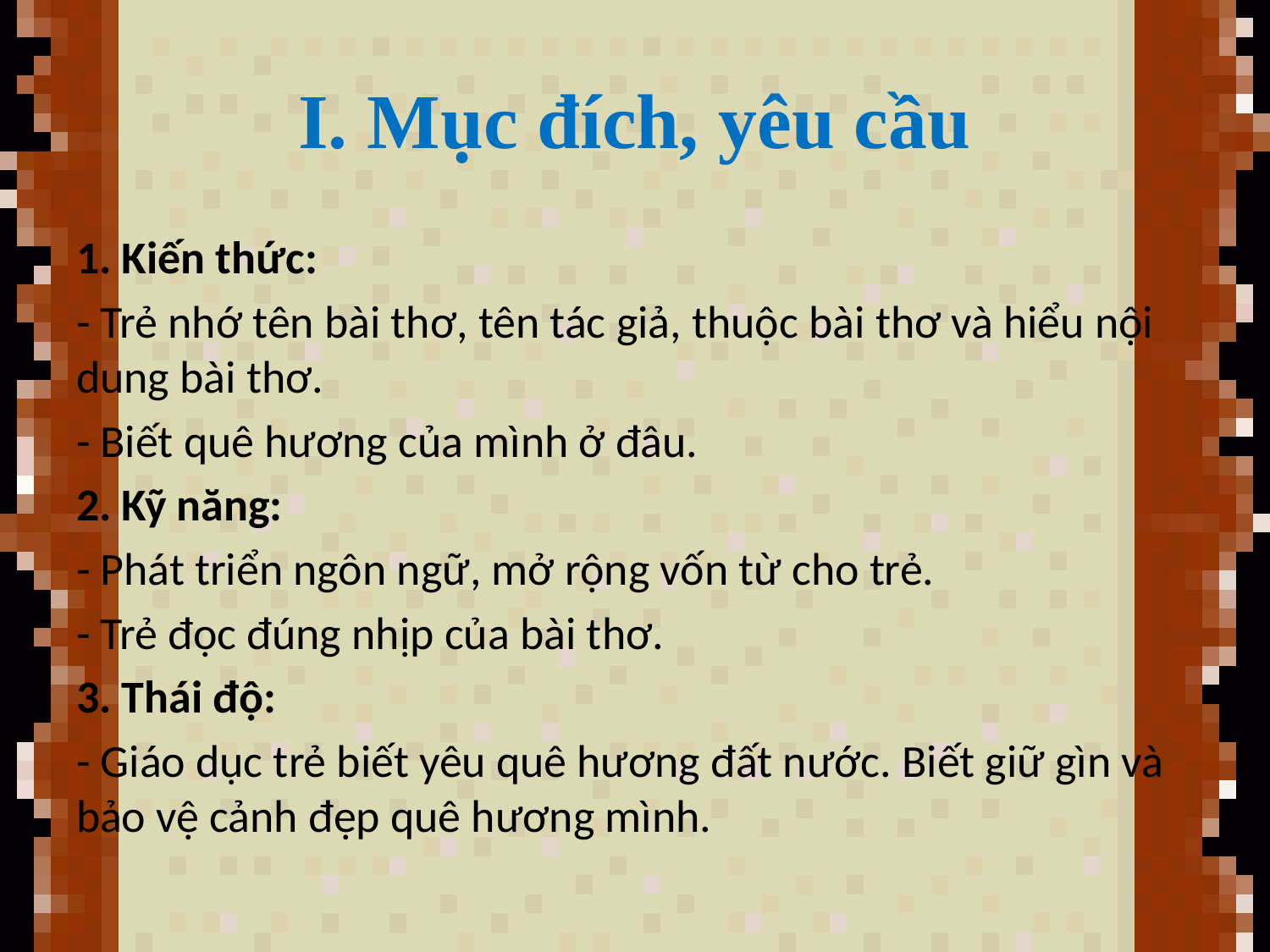

# I. Mục đích, yêu cầu
1. Kiến thức:
- Trẻ nhớ tên bài thơ, tên tác giả, thuộc bài thơ và hiểu nội dung bài thơ.
- Biết quê hương của mình ở đâu.
2. Kỹ năng:
- Phát triển ngôn ngữ, mở rộng vốn từ cho trẻ.
- Trẻ đọc đúng nhịp của bài thơ.
3. Thái độ:
- Giáo dục trẻ biết yêu quê hương đất nước. Biết giữ gìn và bảo vệ cảnh đẹp quê hương mình.